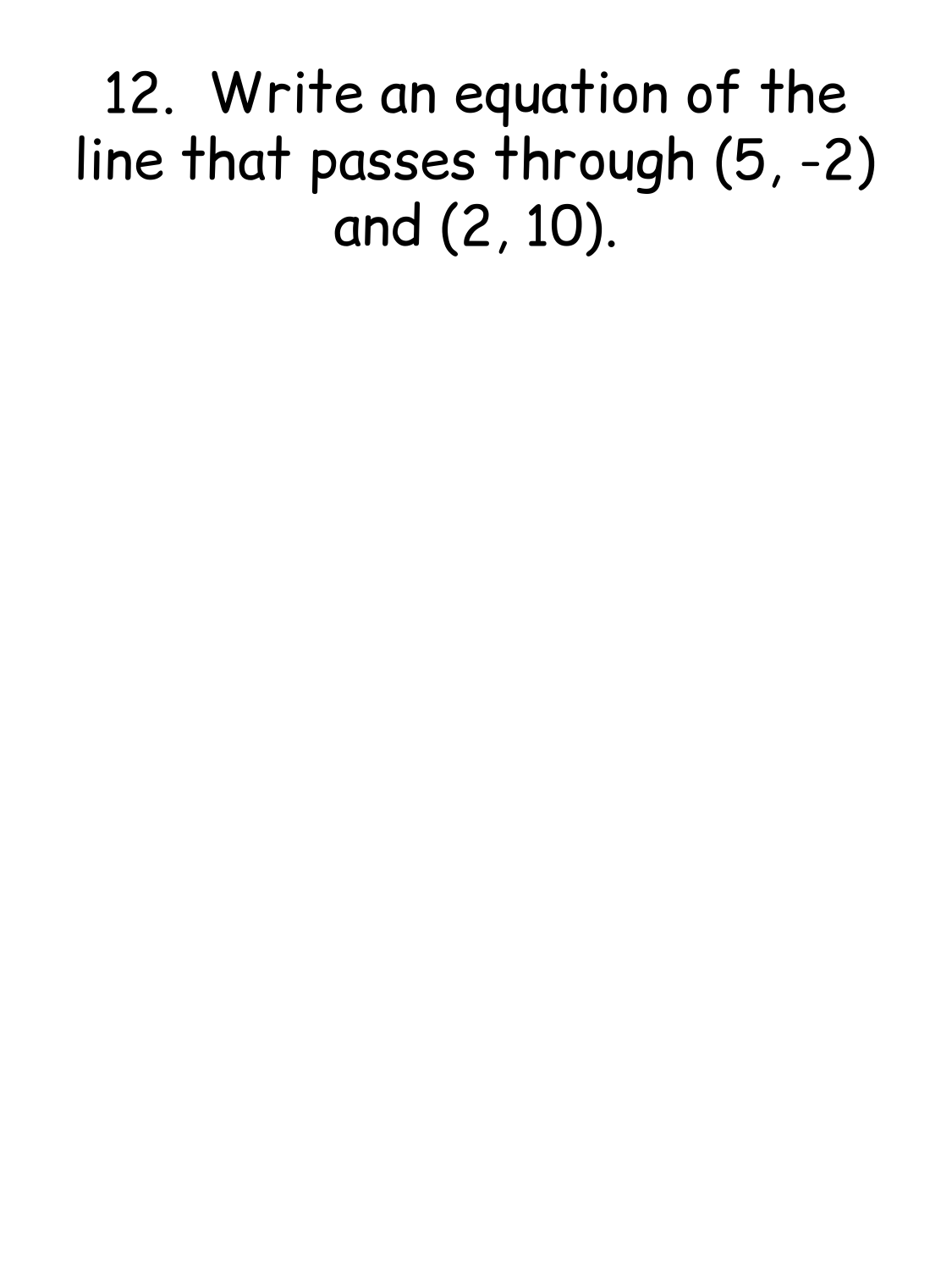

# 12.  Write an equation of the line that passes through (5, -2) and (2, 10).